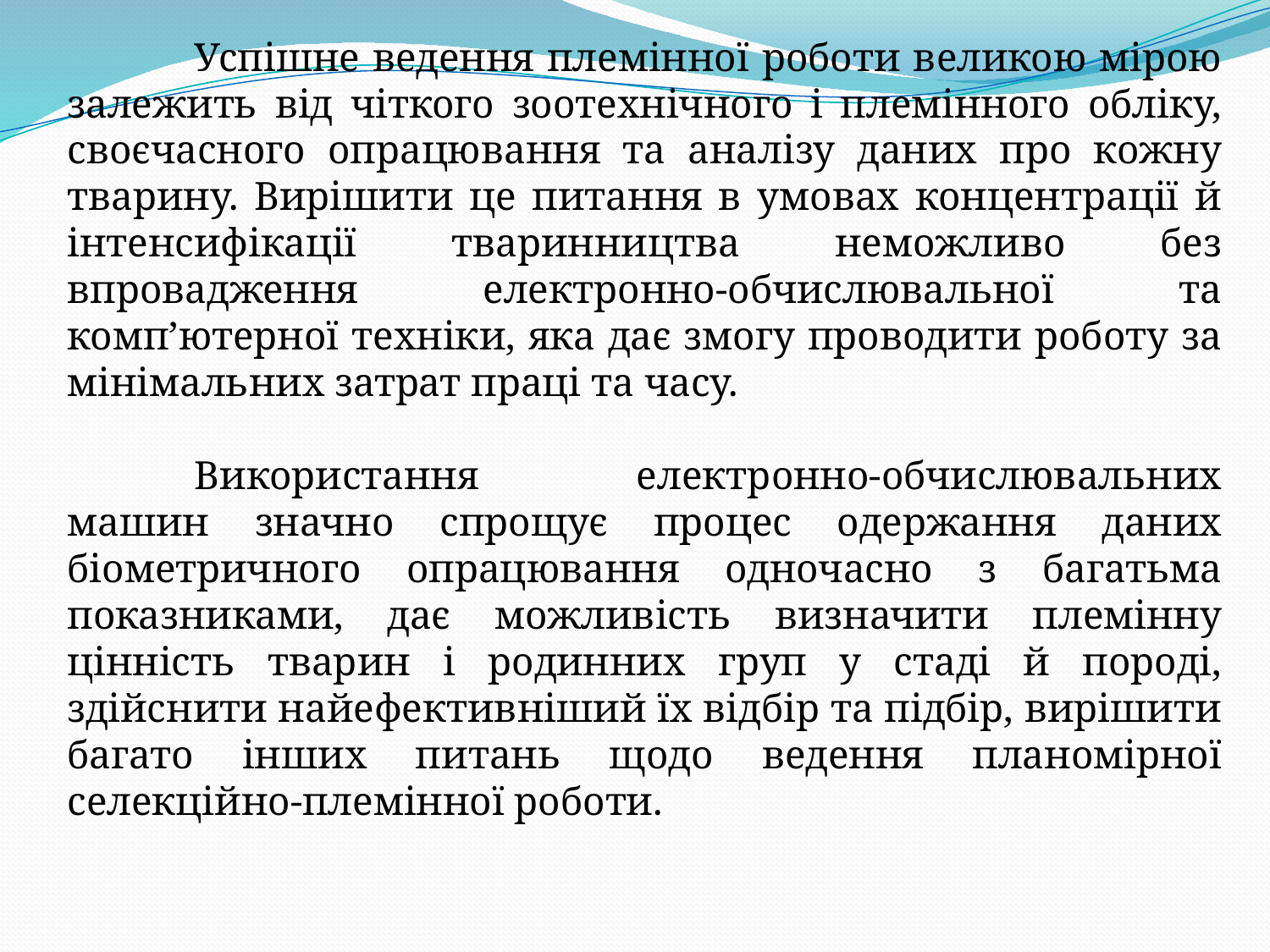

Успішне ведення племінної роботи великою мірою залежить від чіткого зоотехнічного і племінного обліку, своєчасного опрацювання та аналізу даних про кожну тварину. Вирішити це питання в умовах концентрації й інтенсифікації тваринництва неможливо без впровадження електронно-обчислювальної та комп’ютерної техніки, яка дає змогу проводити роботу за мінімальних затрат праці та часу.

	Використання електронно-обчислювальних машин значно спрощує процес одержання даних біометричного опрацювання одночасно з багатьма показниками, дає можливість визначити племінну цінність тварин і родинних груп у стаді й породі, здійснити найефективніший їх відбір та підбір, вирішити багато інших питань щодо ведення планомірної селекційно-племінної роботи.